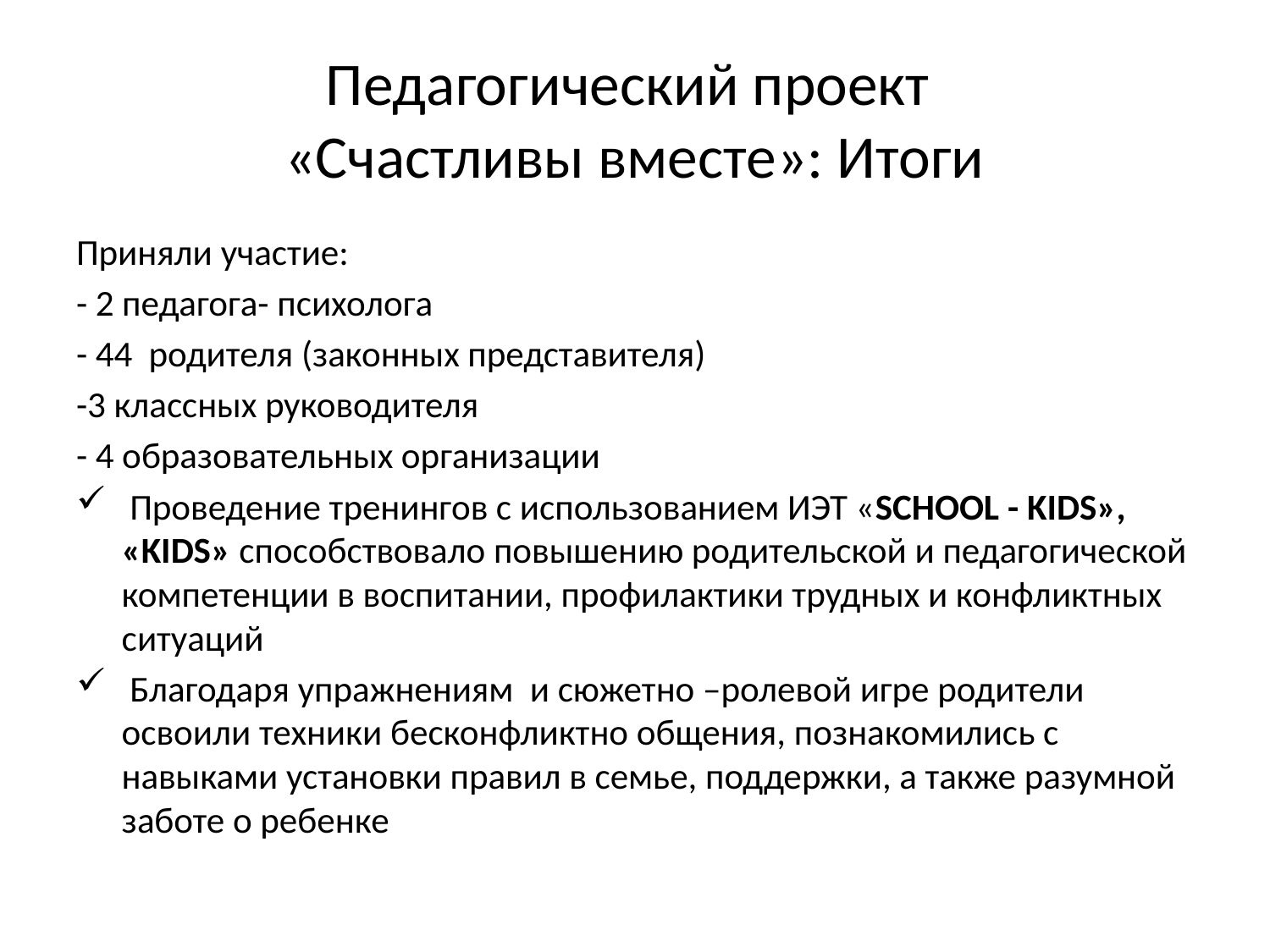

# Педагогический проект «Счастливы вместе»: Итоги
Приняли участие:
- 2 педагога- психолога
- 44  родителя (законных представителя)
-3 классных руководителя
- 4 образовательных организации
	 Проведение тренингов с использованием ИЭТ «SCHOOL - KIDS», «KIDS» способствовало повышению родительской и педагогической компетенции в воспитании, профилактики трудных и конфликтных ситуаций
 Благодаря упражнениям  и сюжетно –ролевой игре родители освоили техники бесконфликтно общения, познакомились с навыками установки правил в семье, поддержки, а также разумной заботе о ребенке